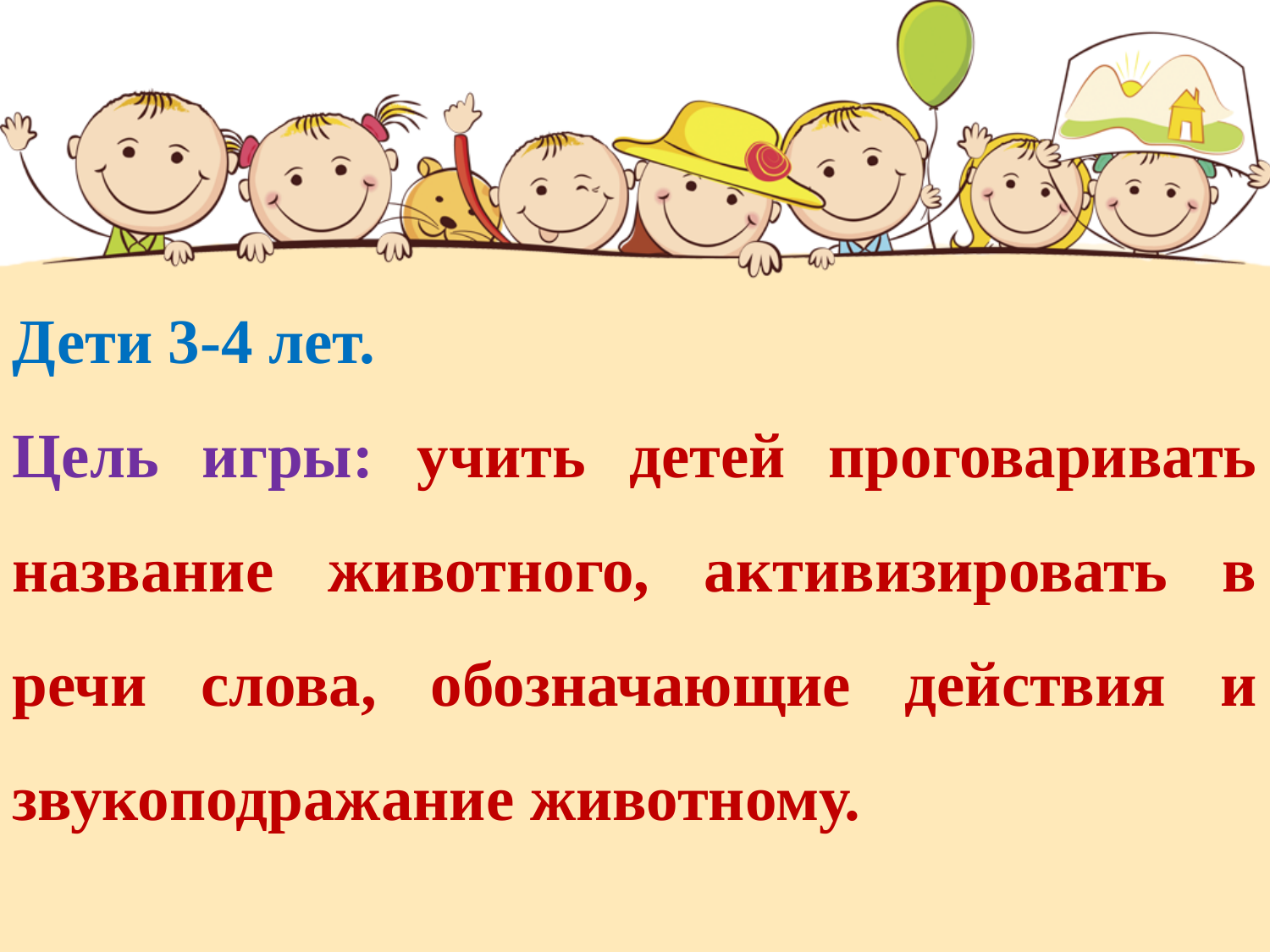

Дети 3-4 лет.
Цель игры: учить детей проговаривать название животного, активизировать в речи слова, обозначающие действия и звукоподражание животному.